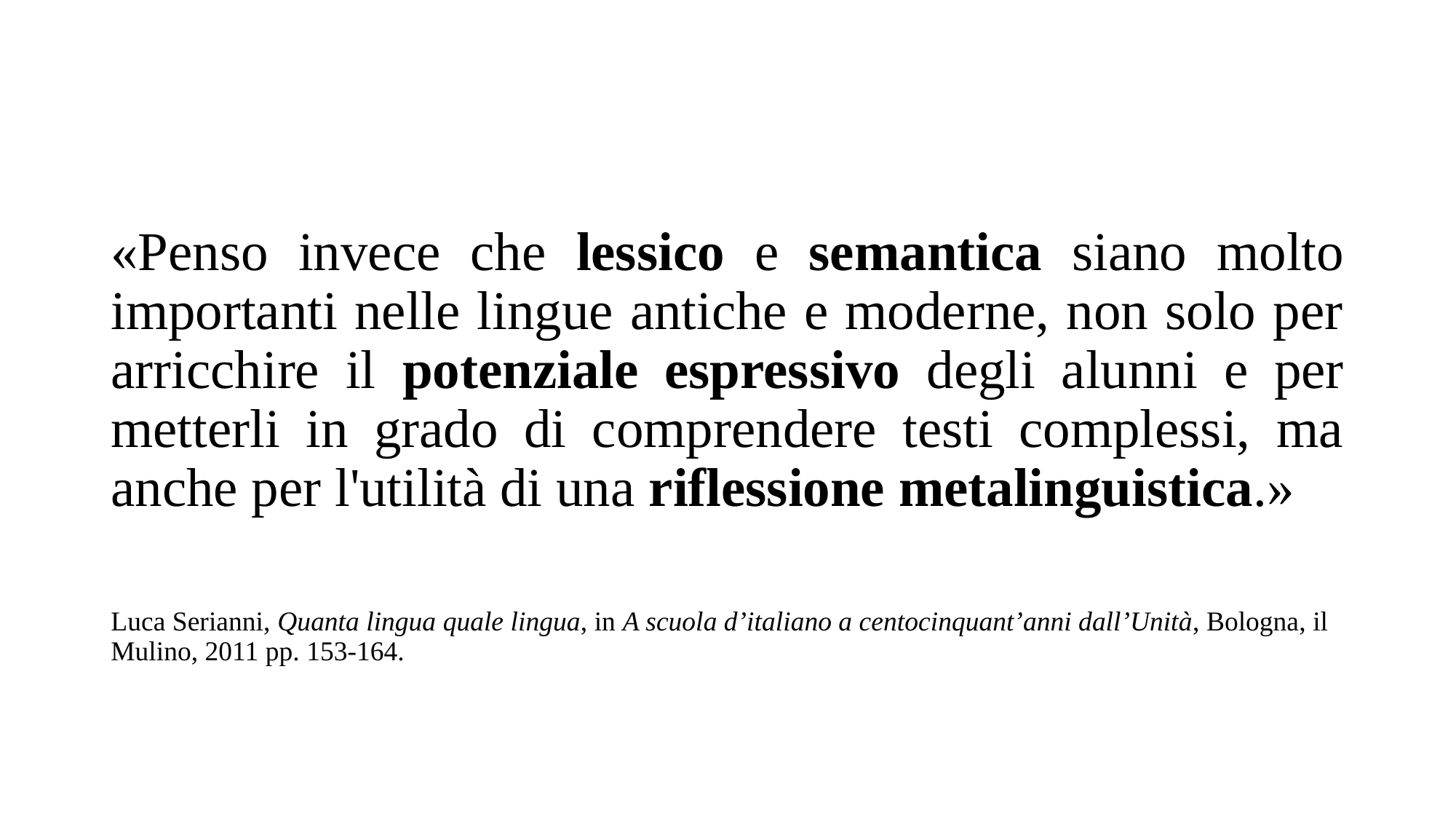

#
«Penso invece che lessico e semantica siano molto importanti nelle lingue antiche e moderne, non solo per arricchire il potenziale espressivo degli alunni e per metterli in grado di comprendere testi complessi, ma anche per l'utilità di una riflessione metalinguistica.»

Luca Serianni, Quanta lingua quale lingua, in A scuola d’italiano a centocinquant’anni dall’Unità, Bologna, il Mulino, 2011 pp. 153-164.